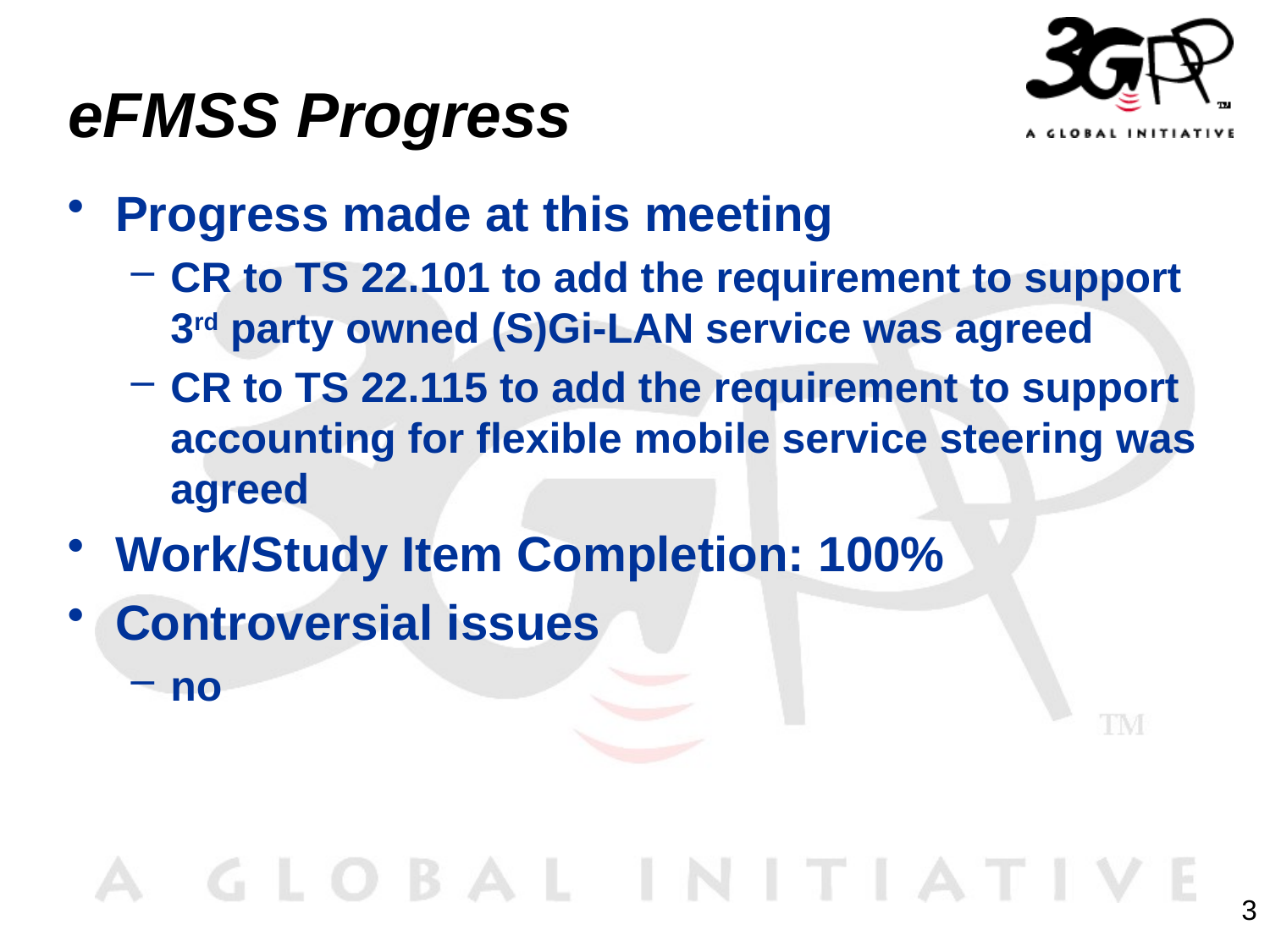

# eFMSS Progress
Progress made at this meeting
CR to TS 22.101 to add the requirement to support 3rd party owned (S)Gi-LAN service was agreed
CR to TS 22.115 to add the requirement to support accounting for flexible mobile service steering was agreed
Work/Study Item Completion: 100%
Controversial issues
no
3